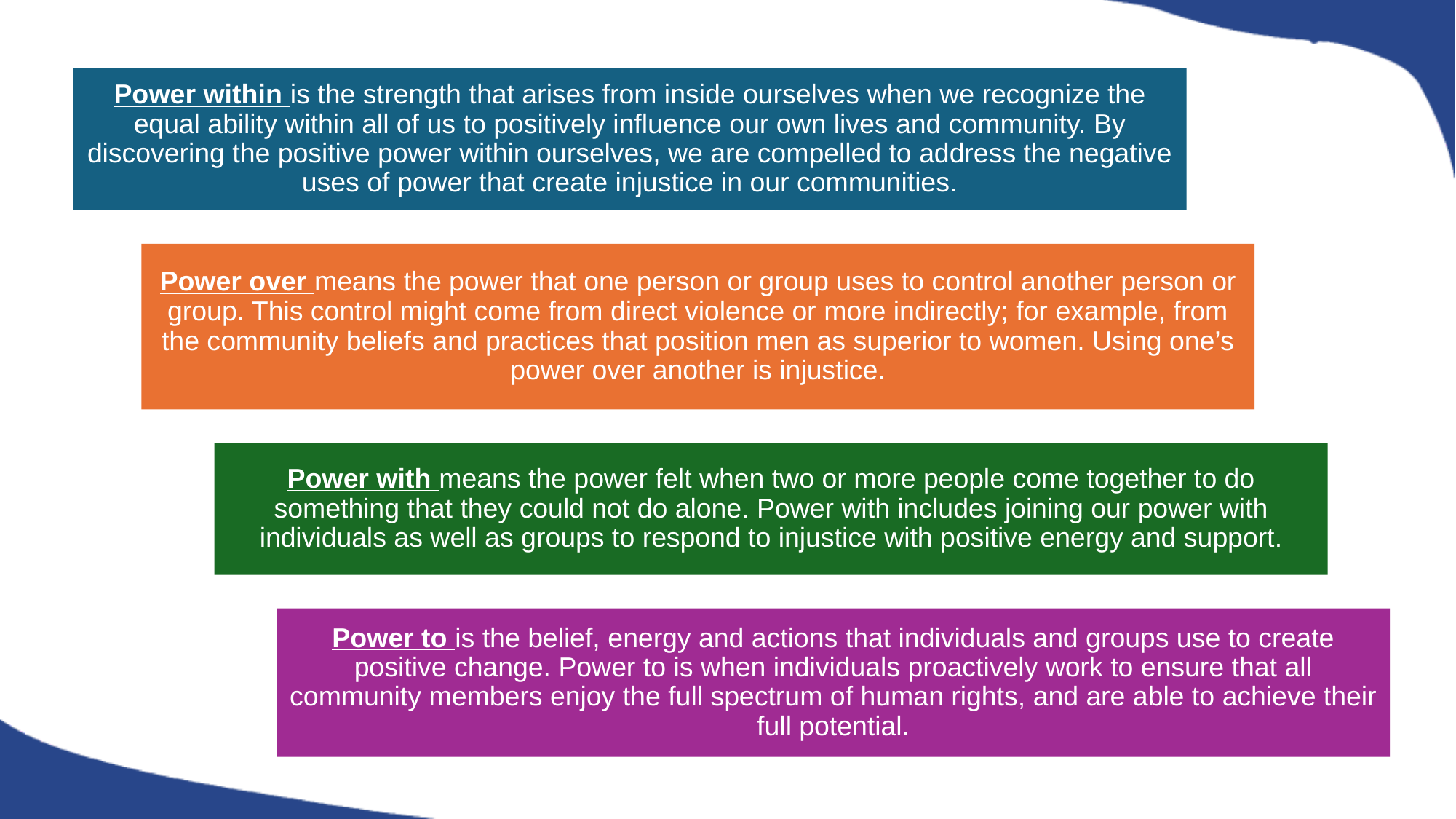

Power within is the strength that arises from inside ourselves when we recognize the equal ability within all of us to positively influence our own lives and community. By discovering the positive power within ourselves, we are compelled to address the negative uses of power that create injustice in our communities.

Power over means the power that one person or group uses to control another person or group. This control might come from direct violence or more indirectly; for example, from the community beliefs and practices that position men as superior to women. Using one’s power over another is injustice.

Power with means the power felt when two or more people come together to do something that they could not do alone. Power with includes joining our power with individuals as well as groups to respond to injustice with positive energy and support.

Power to is the belief, energy and actions that individuals and groups use to create positive change. Power to is when individuals proactively work to ensure that all community members enjoy the full spectrum of human rights, and are able to achieve their full potential.